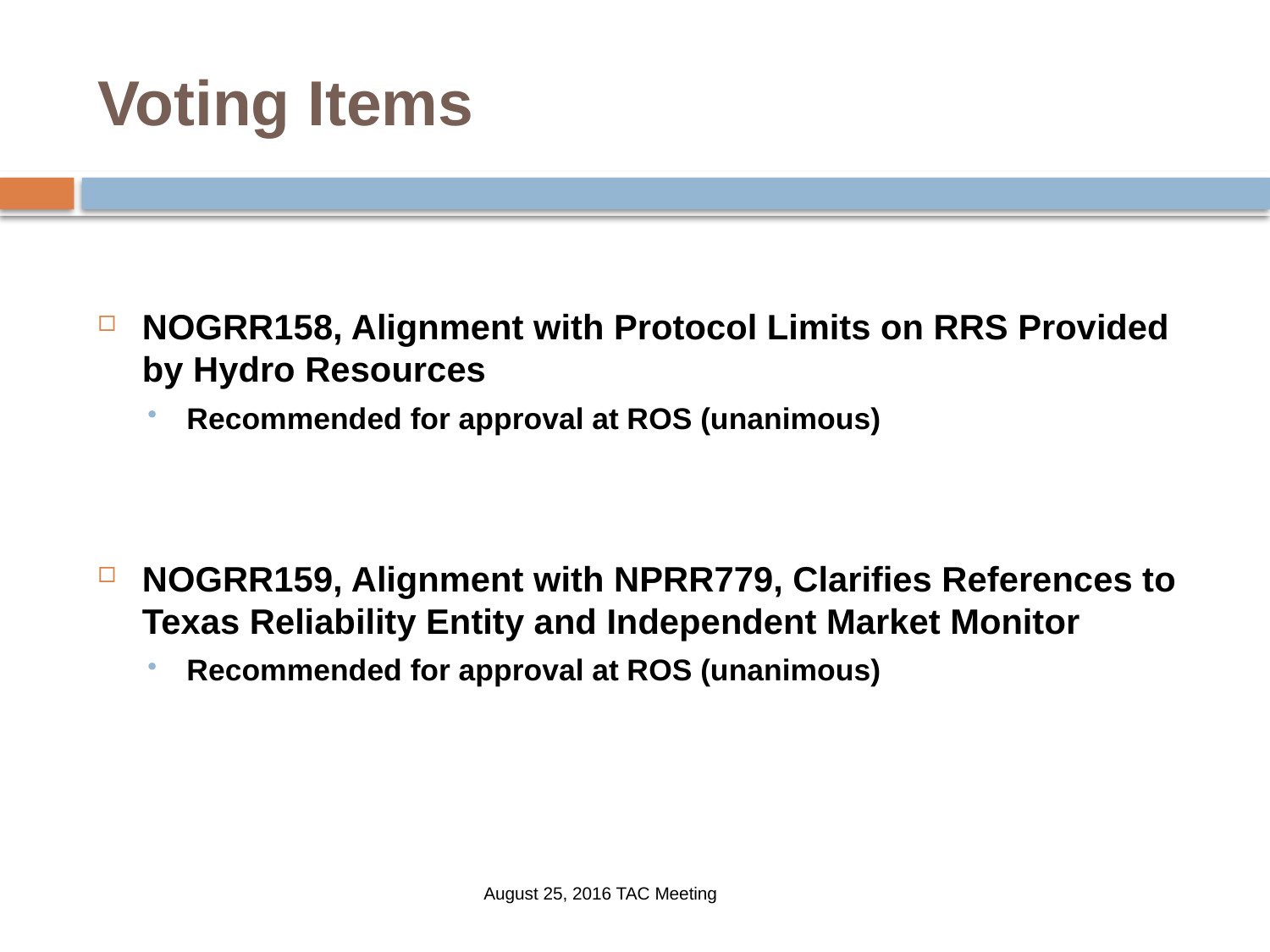

# Voting Items

NOGRR158, Alignment with Protocol Limits on RRS Provided by Hydro Resources
Recommended for approval at ROS (unanimous)

NOGRR159, Alignment with NPRR779, Clarifies References to Texas Reliability Entity and Independent Market Monitor
Recommended for approval at ROS (unanimous)

August 25, 2016 TAC Meeting